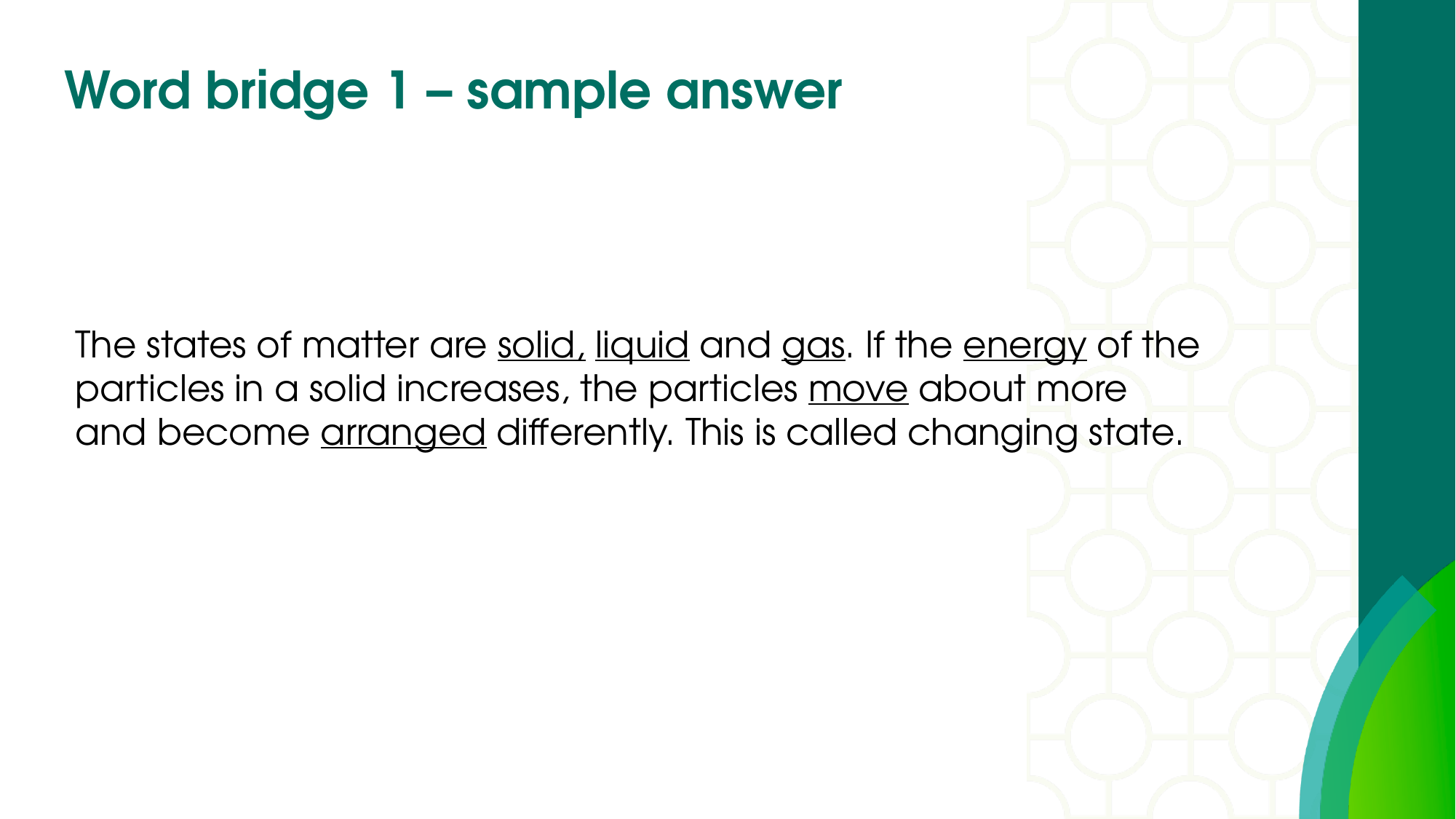

# Word bridge 1 – sample answer
The states of matter are solid, liquid and gas. If the energy of the particles in a solid increases, the particles move about more and become arranged differently. This is called changing state.